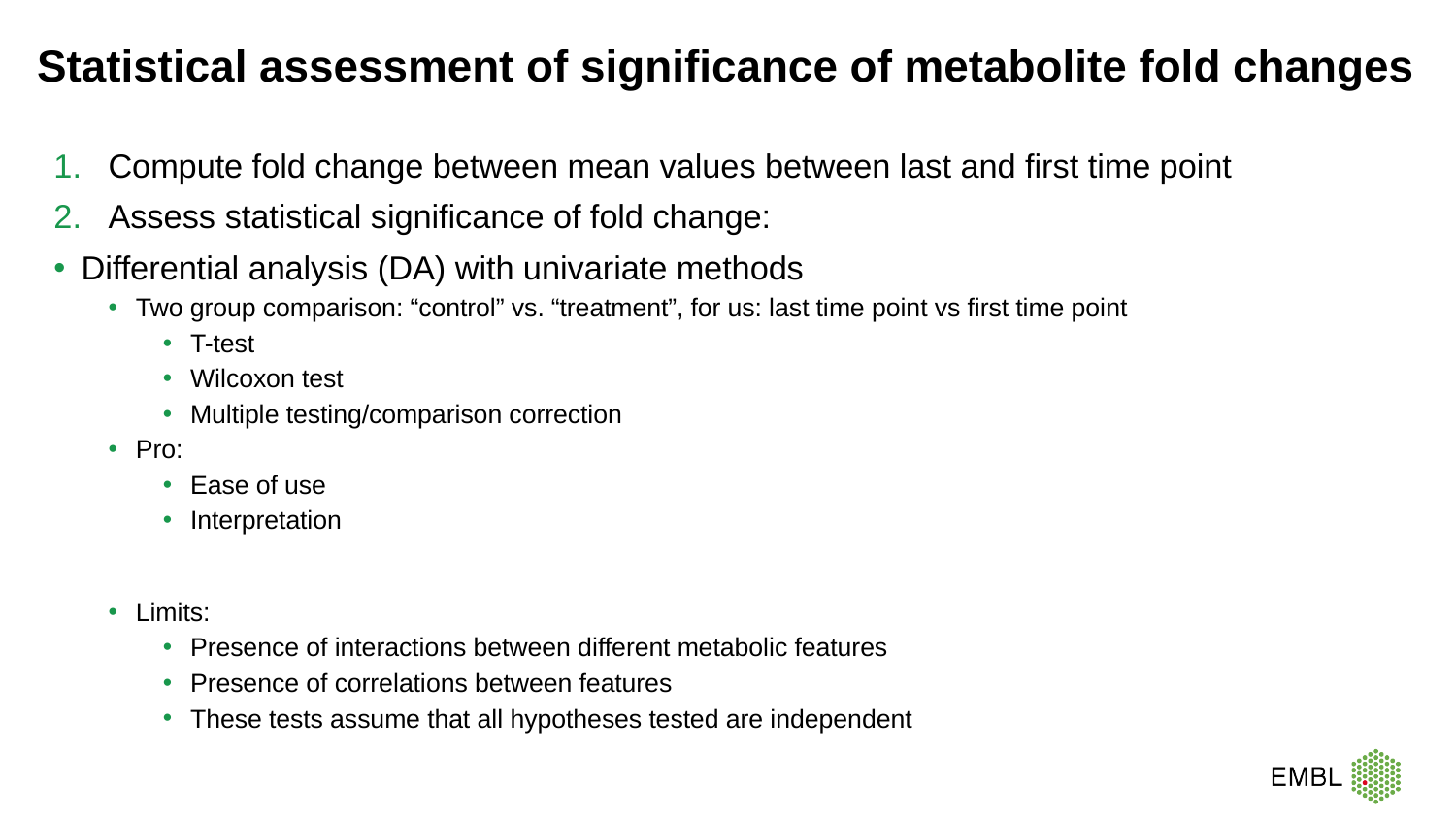

# Statistical assessment of significance of metabolite fold changes
Compute fold change between mean values between last and first time point
Assess statistical significance of fold change:
Differential analysis (DA) with univariate methods
Two group comparison: “control” vs. “treatment”, for us: last time point vs first time point
T-test
Wilcoxon test
Multiple testing/comparison correction
Pro:
Ease of use
Interpretation

Limits:
Presence of interactions between different metabolic features
Presence of correlations between features
These tests assume that all hypotheses tested are independent